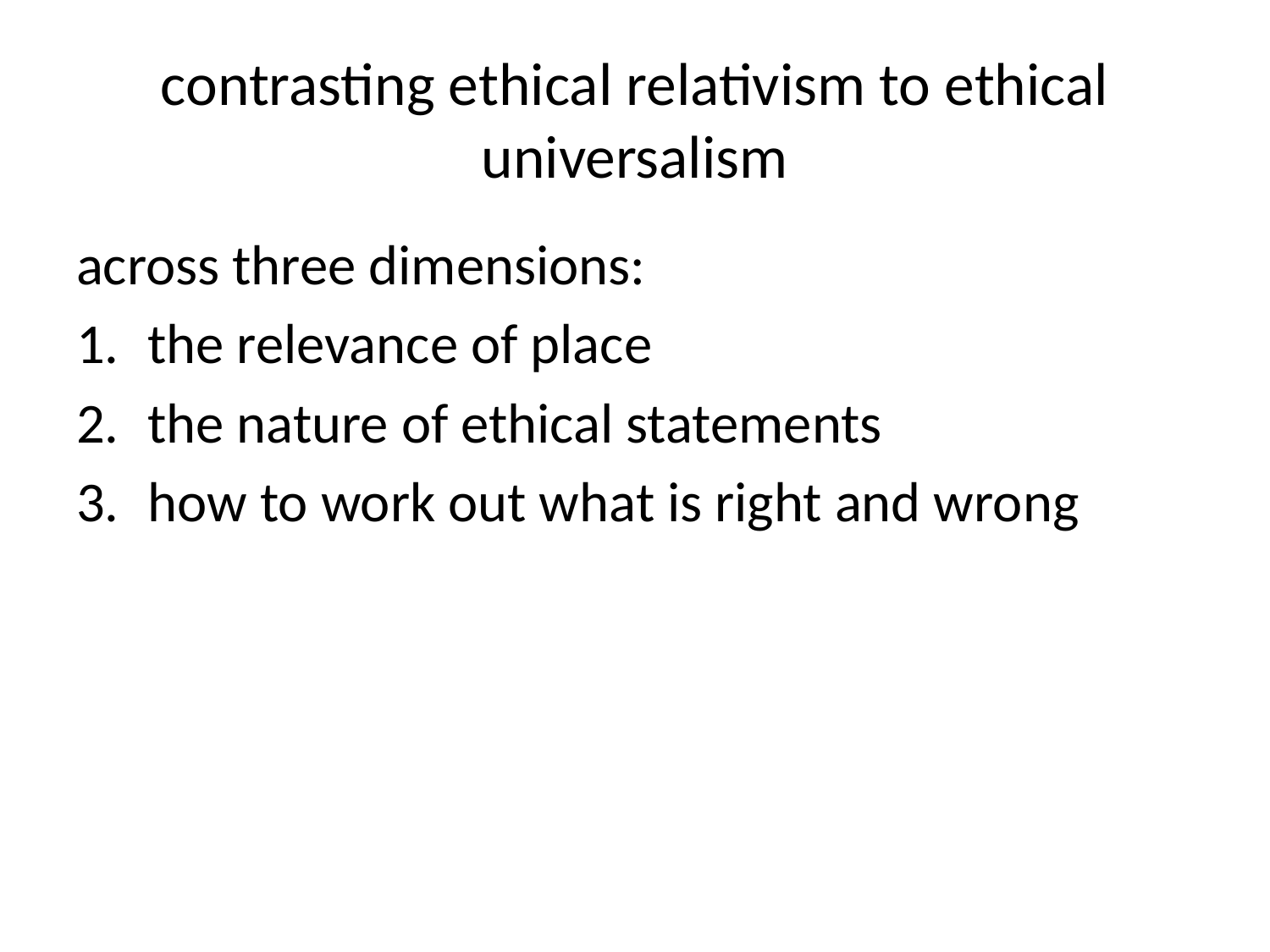

# contrasting ethical relativism to ethical universalism
across three dimensions:
the relevance of place
the nature of ethical statements
how to work out what is right and wrong